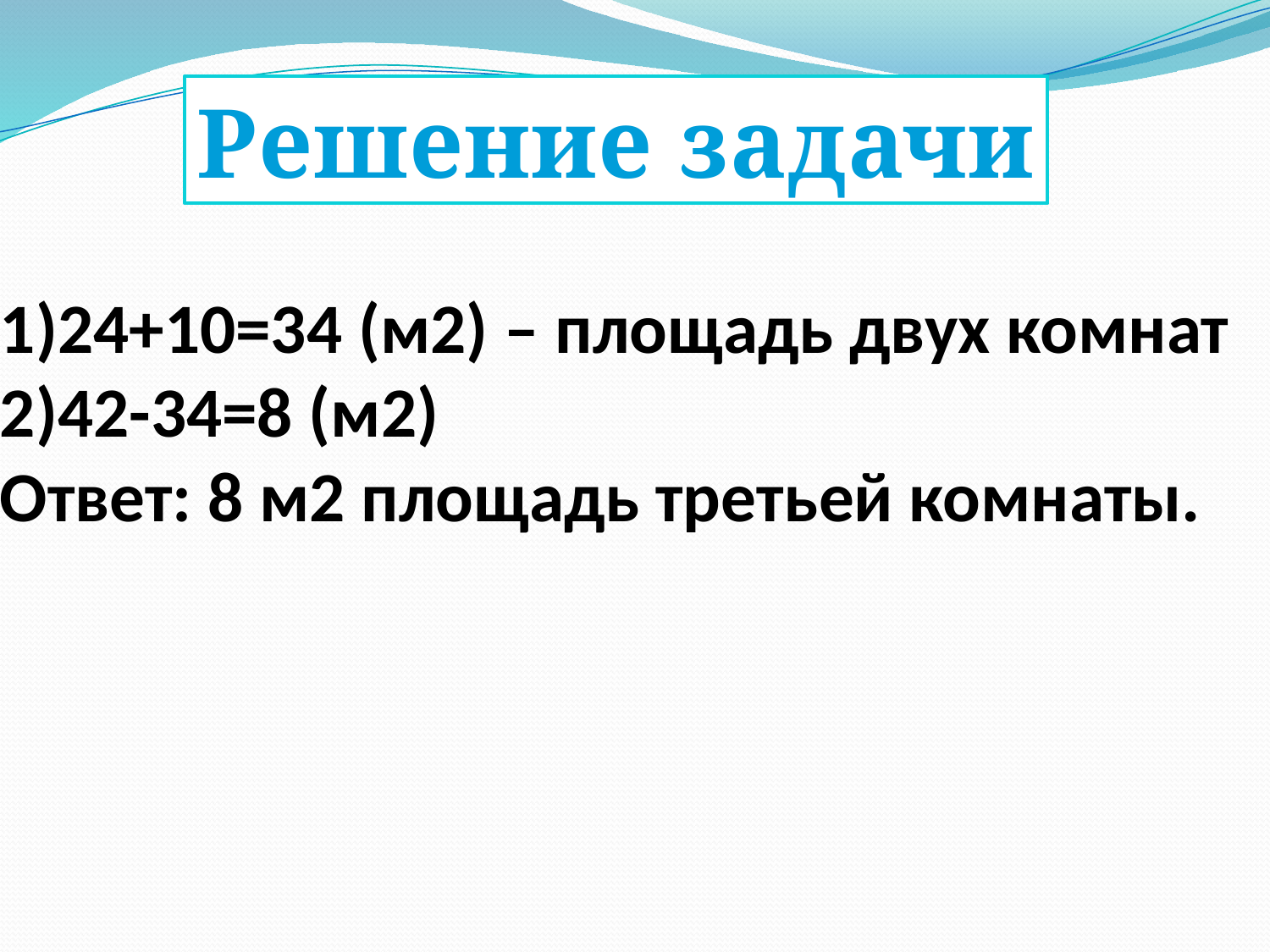

Решение задачи
24+10=34 (м2) – площадь двух комнат
42-34=8 (м2)
Ответ: 8 м2 площадь третьей комнаты.